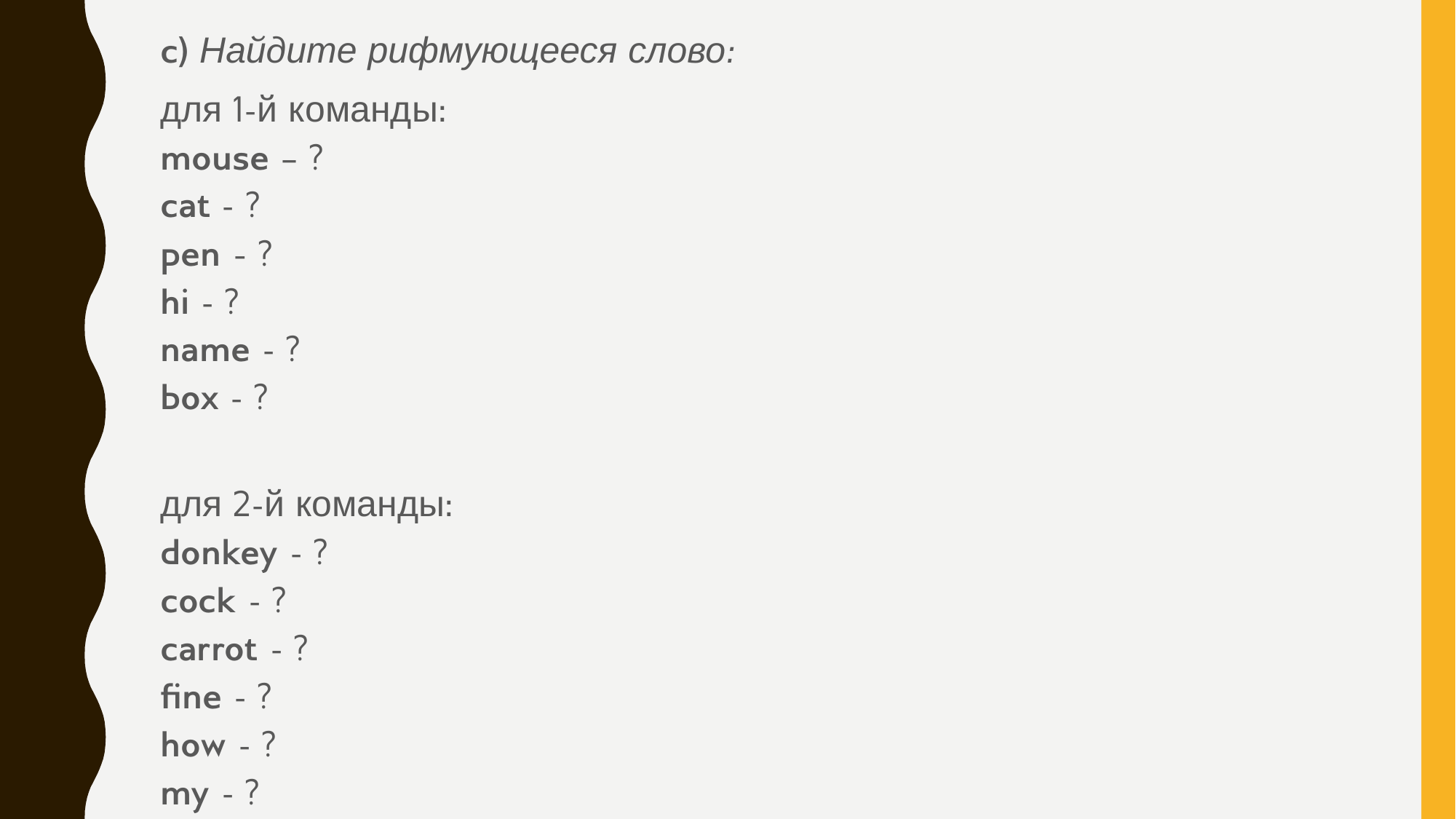

c) Найдите рифмующееся слово:
для 1-й команды:
mouse – ?
cat - ?
pen - ?
hi - ?
name - ?
box - ?
для 2-й команды:
donkey - ?
cock - ?
carrot - ?
fine - ?
how - ?
my - ?